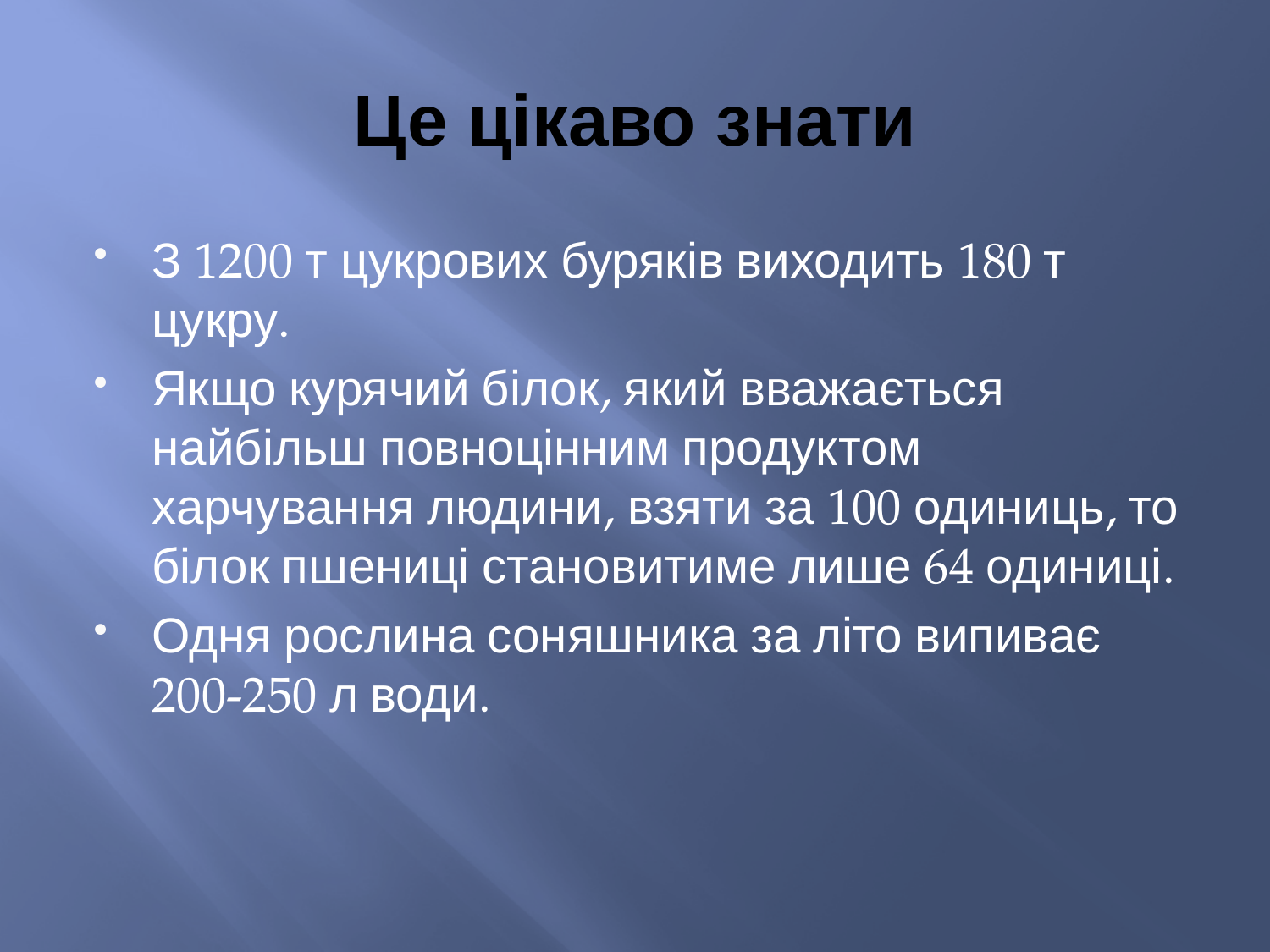

# Це цікаво знати
З 1200 т цукрових буряків виходить 180 т цукру.
Якщо курячий білок, який вважається найбільш повноцінним продуктом харчування людини, взяти за 100 одиниць, то білок пшениці становитиме лише 64 одиниці.
Одня рослина соняшника за літо випиває 200-250 л води.